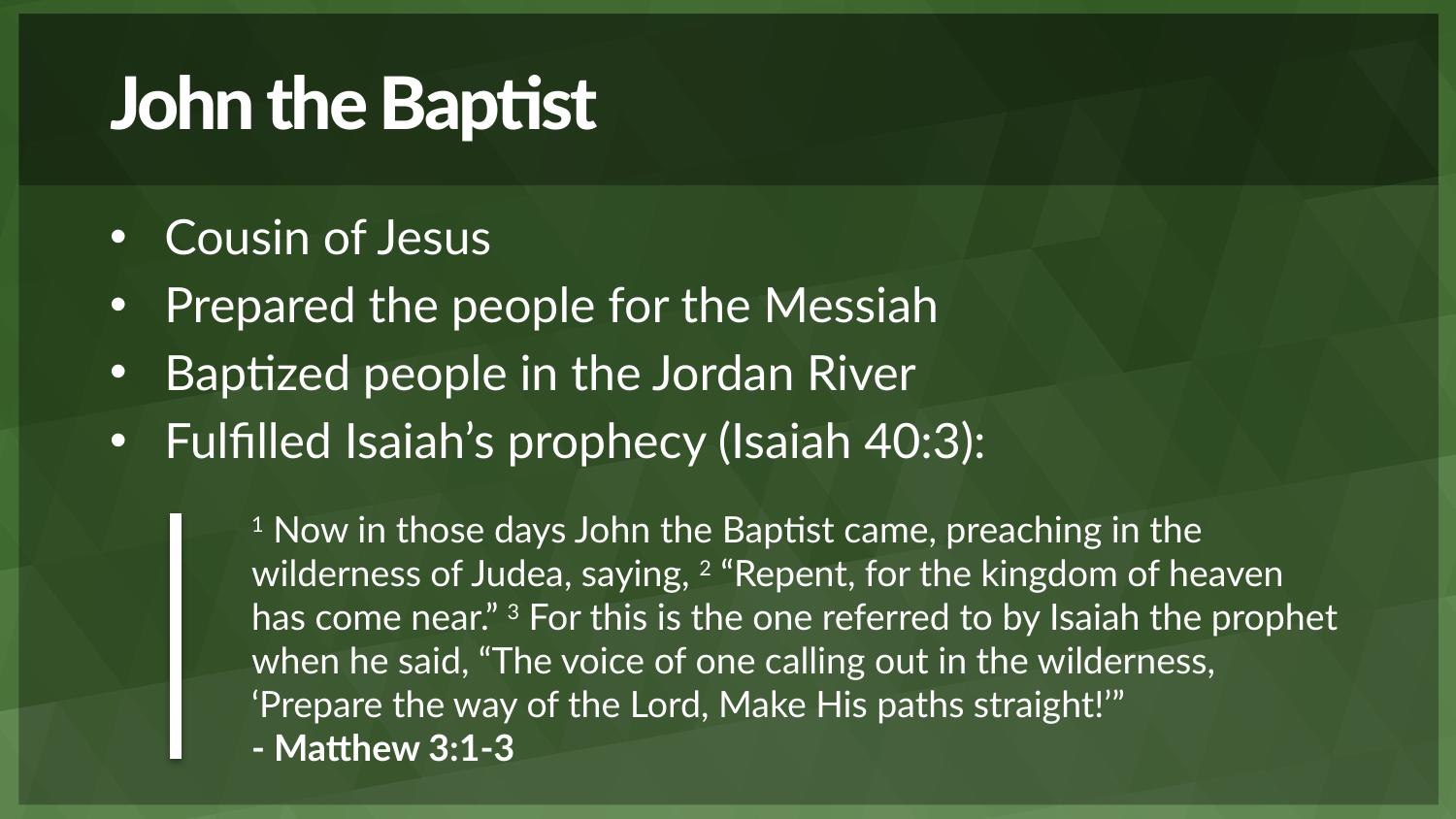

# John the Baptist
Cousin of Jesus
Prepared the people for the Messiah
Baptized people in the Jordan River
Fulfilled Isaiah’s prophecy (Isaiah 40:3):
1 Now in those days John the Baptist came, preaching in the wilderness of Judea, saying, 2 “Repent, for the kingdom of heaven has come near.” 3 For this is the one referred to by Isaiah the prophet when he said, “The voice of one calling out in the wilderness, ‘Prepare the way of the Lord, Make His paths straight!’”
- Matthew 3:1-3